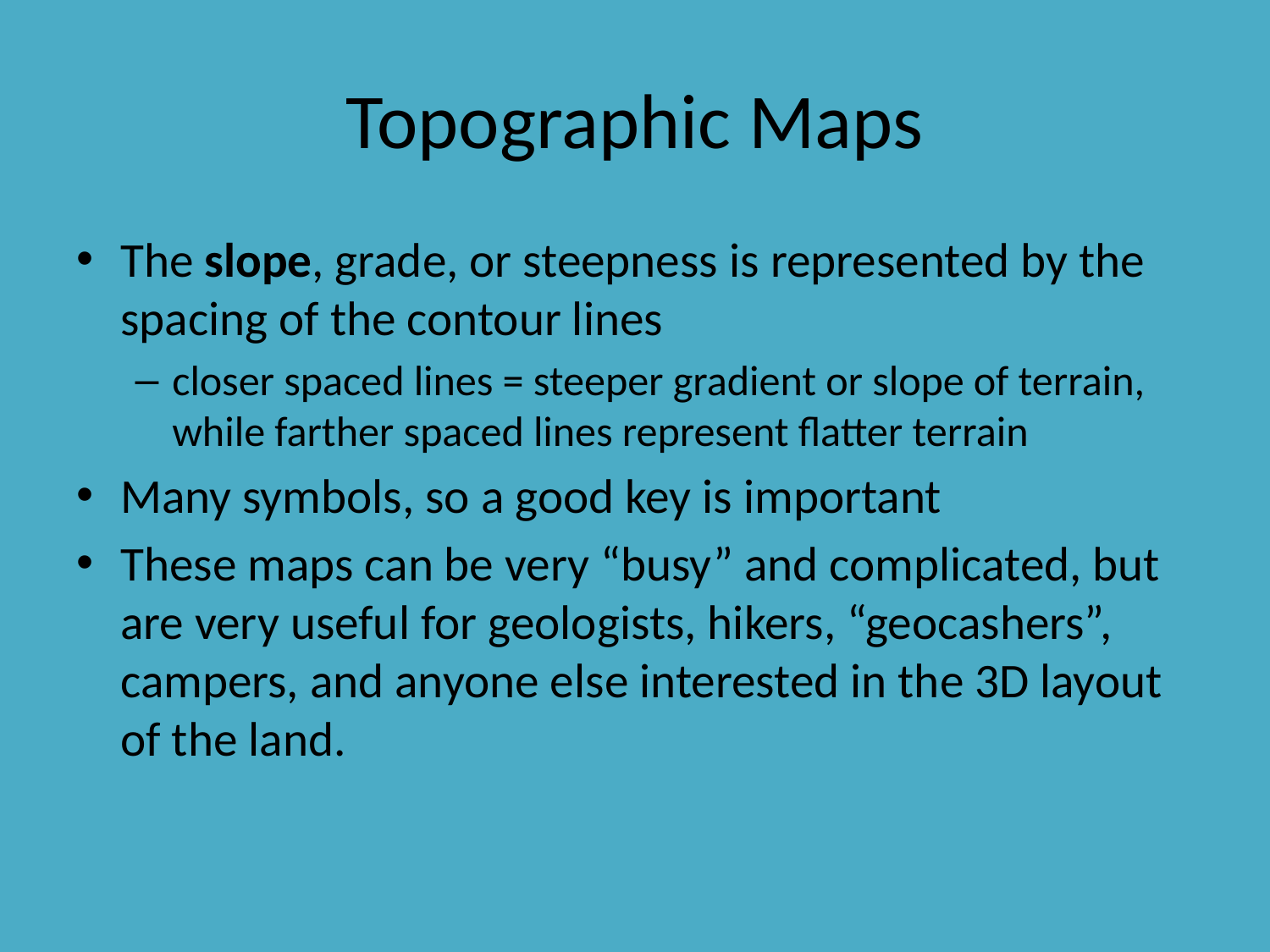

# Topographic Maps
The slope, grade, or steepness is represented by the spacing of the contour lines
closer spaced lines = steeper gradient or slope of terrain, while farther spaced lines represent flatter terrain
Many symbols, so a good key is important
These maps can be very “busy” and complicated, but are very useful for geologists, hikers, “geocashers”, campers, and anyone else interested in the 3D layout of the land.